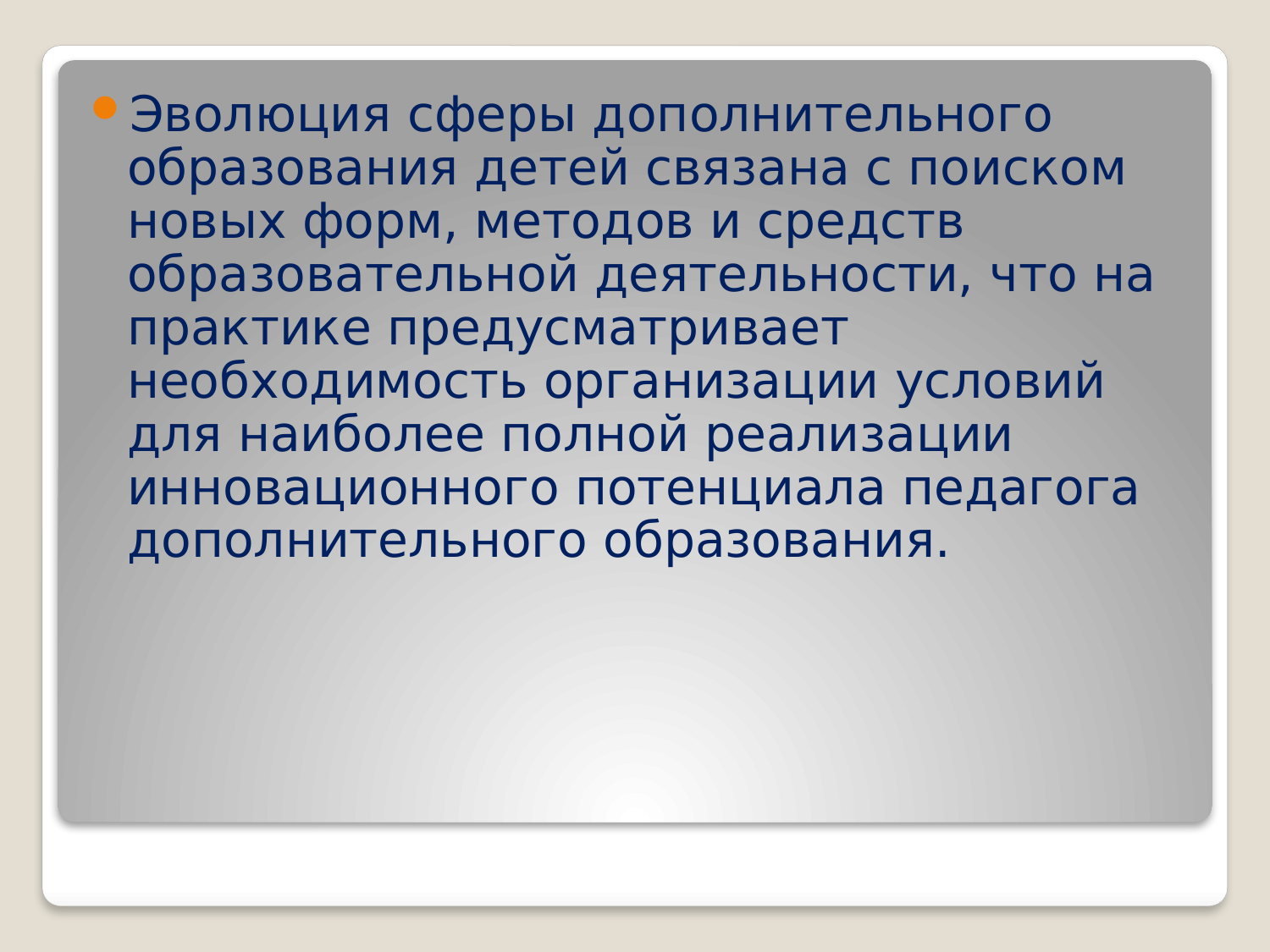

Эволюция сферы дополнительного образования детей связана с поиском новых форм, методов и средств образовательной деятельности, что на практике предусматривает необходимость организации условий для наиболее полной реализации инновационного потенциала педагога дополнительного образования.